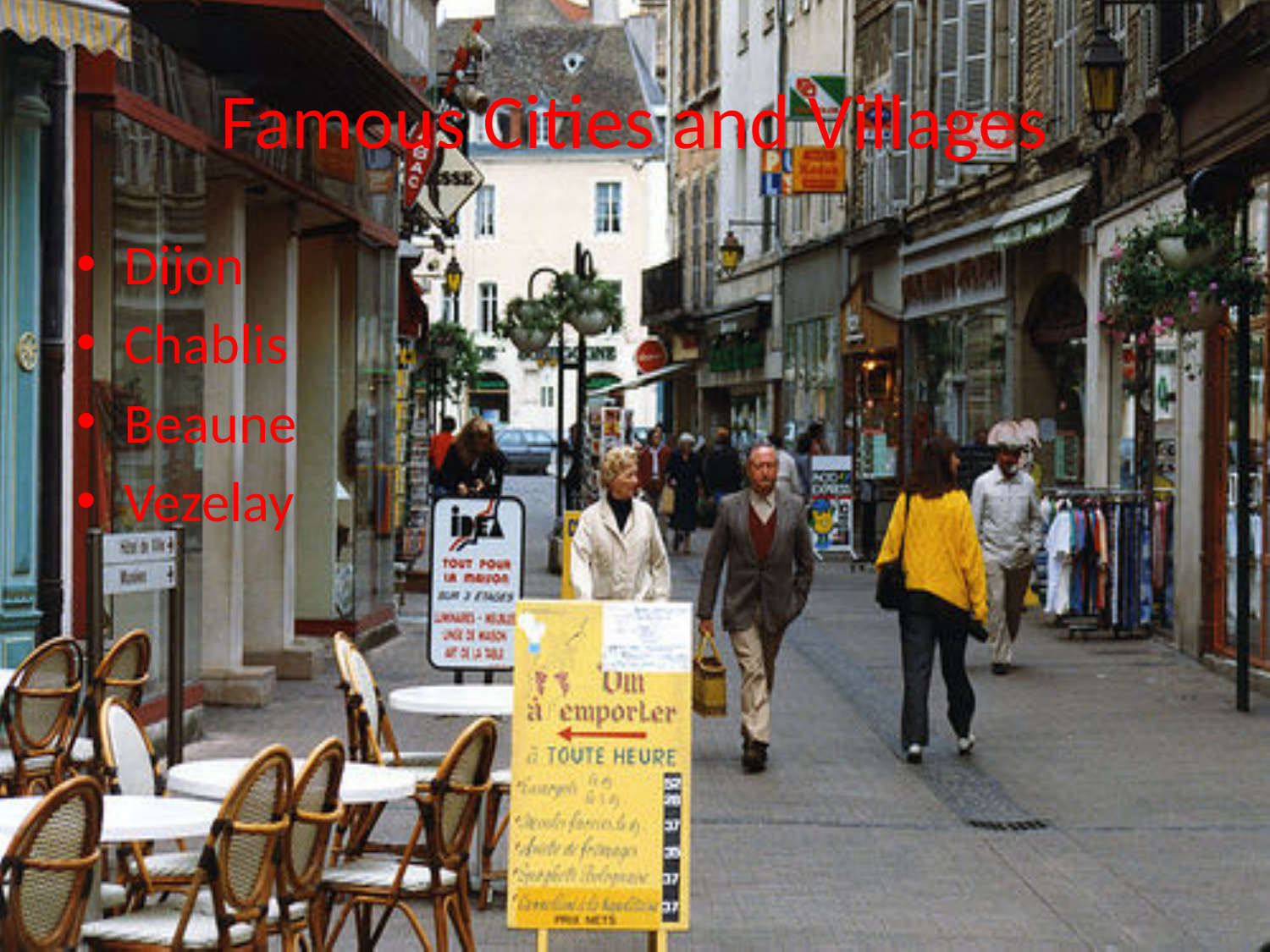

# Famous Cities and Villages
Dijon
Chablis
Beaune
Vezelay